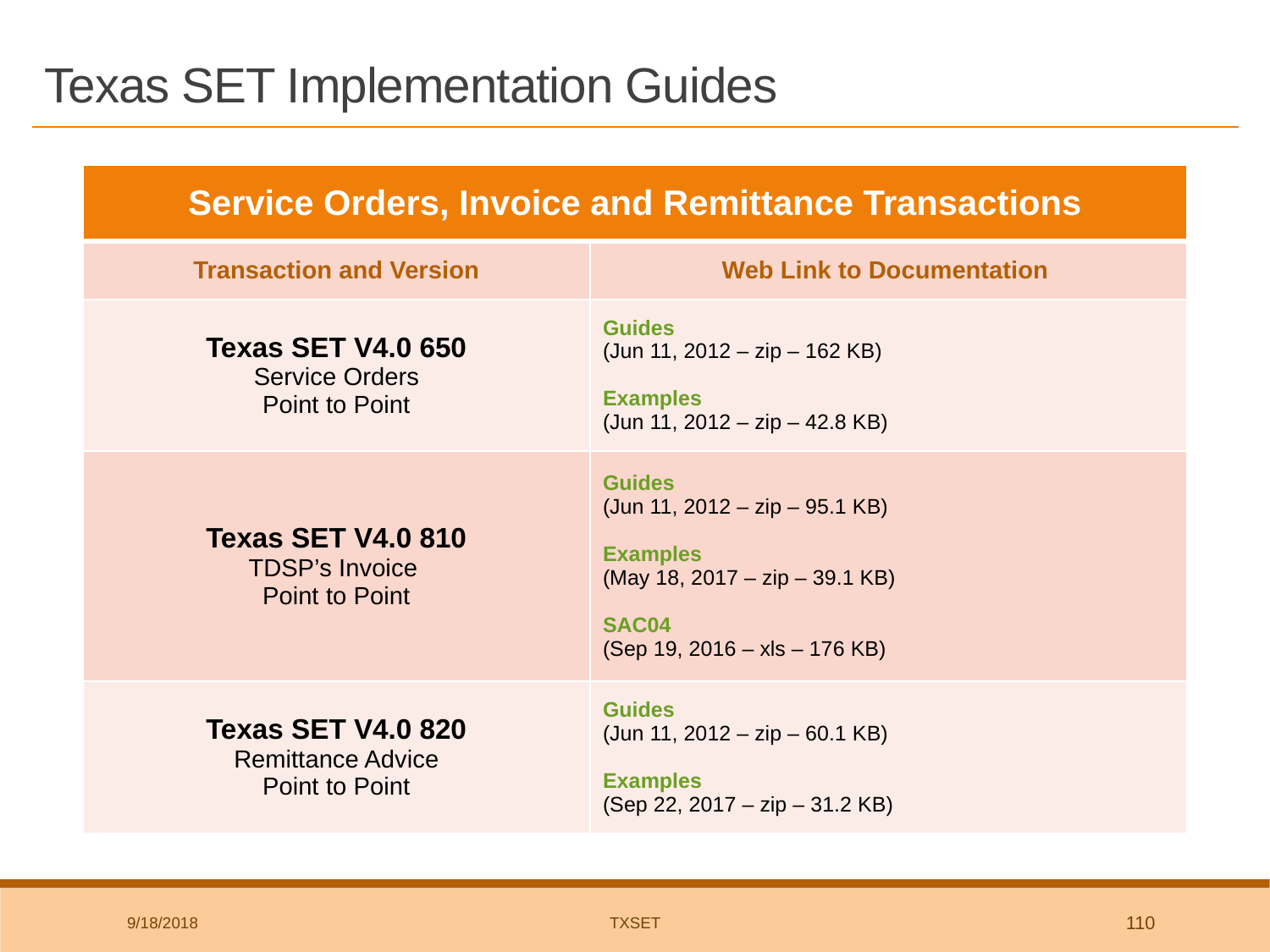

# Texas SET Implementation Guides
| Service Orders, Invoice and Remittance Transactions |  |
| --- | --- |
| Transaction and Version | Web Link to Documentation |
| Texas SET V4.0 650 Service Orders Point to Point | Guides  (Jun 11, 2012 – zip – 162 KB) Examples  (Jun 11, 2012 – zip – 42.8 KB) |
| Texas SET V4.0 810 TDSP’s Invoice Point to Point | Guides  (Jun 11, 2012 – zip – 95.1 KB) Examples  (May 18, 2017 – zip – 39.1 KB) SAC04  (Sep 19, 2016 – xls – 176 KB) |
| Texas SET V4.0 820 Remittance Advice Point to Point | Guides  (Jun 11, 2012 – zip – 60.1 KB) Examples  (Sep 22, 2017 – zip – 31.2 KB) |
9/18/2018
TxSET
110